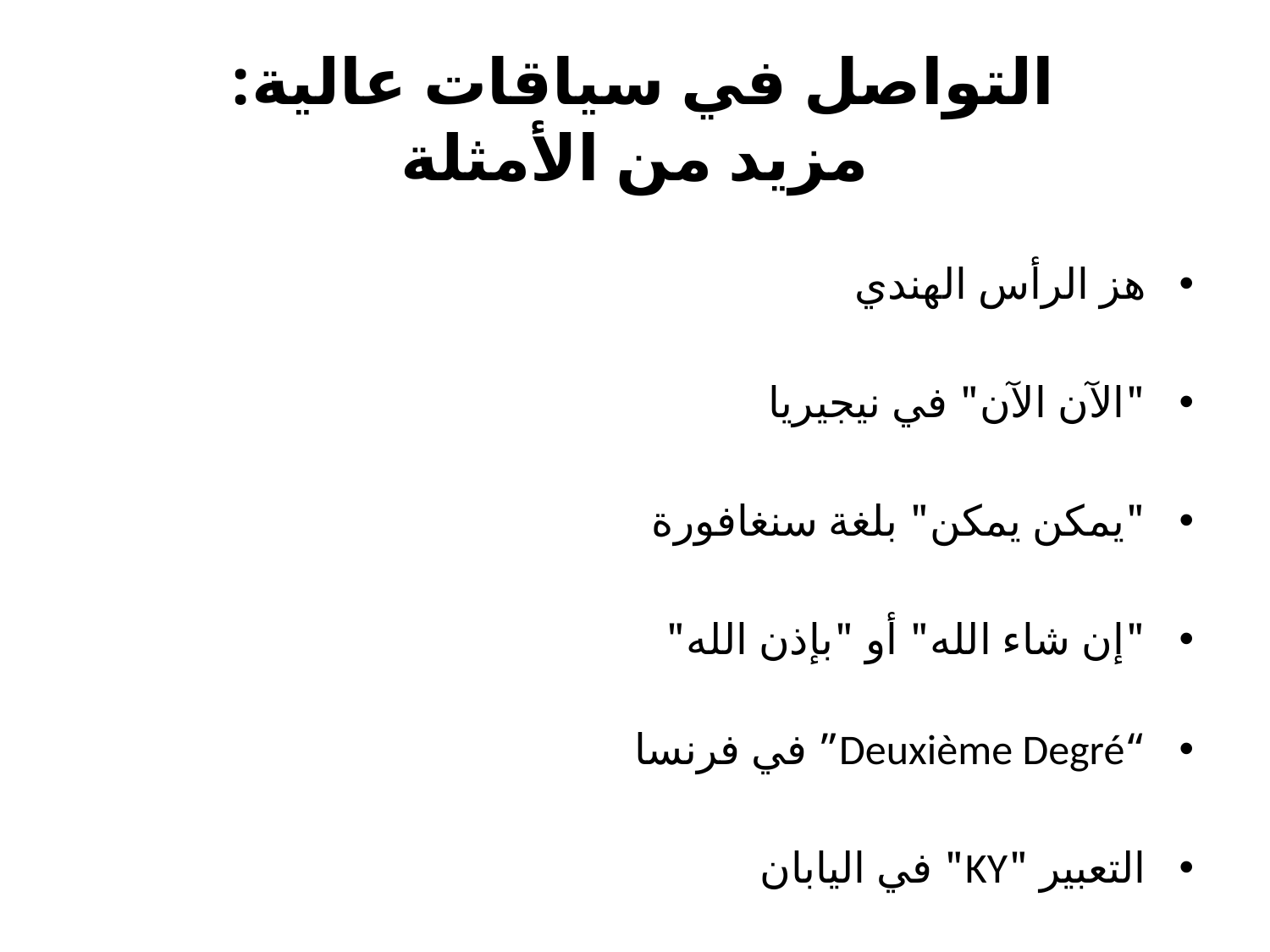

# التواصل في سياقات عالية: مزيد من الأمثلة
هز الرأس الهندي

"الآن الآن" في نيجيريا

"يمكن يمكن" بلغة سنغافورة

"إن شاء الله" أو "بإذن الله" يمكن أن تعني "هذا سيحدث" أو "لا، هذا لن يحدث " حسب البلد
“Deuxième Degré” في فرنسا يُقصد بها المعنى الحرفي

التعبير "KY" في اليابان يعني "لا يستطيع قراءة الأفكار"